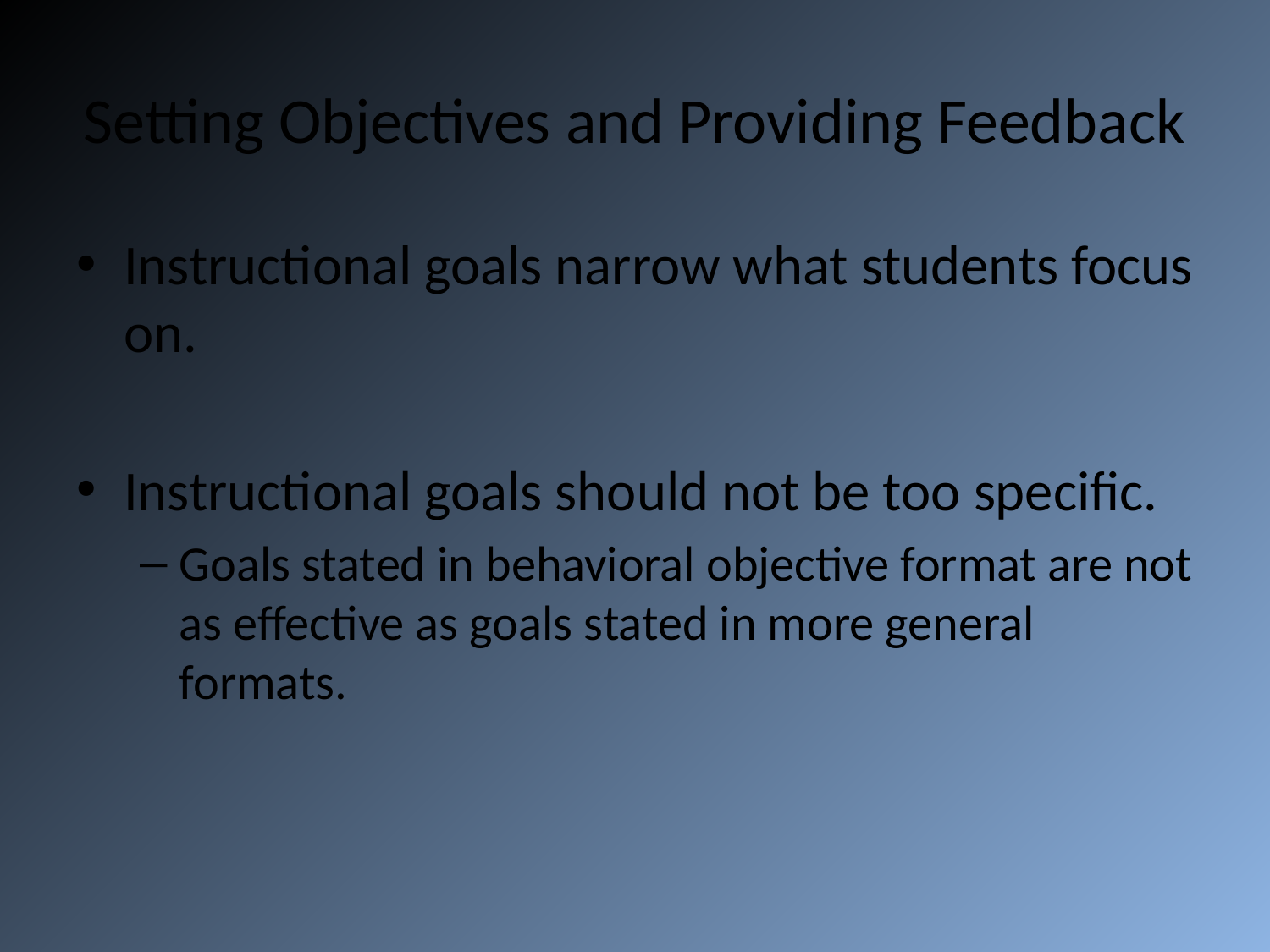

# Setting Objectives and Providing Feedback
Instructional goals narrow what students focus on.

Instructional goals should not be too specific.
Goals stated in behavioral objective format are not as effective as goals stated in more general formats.